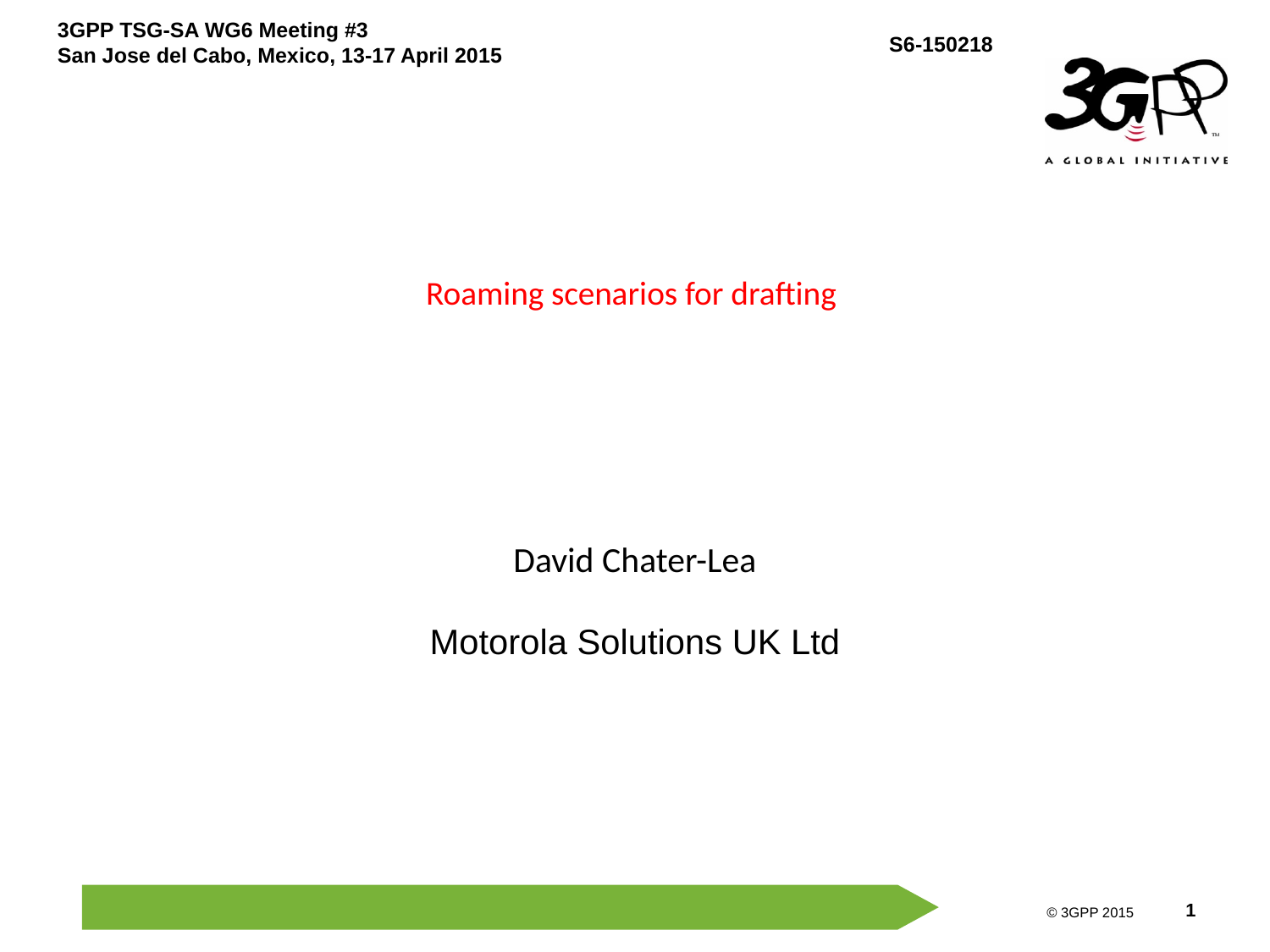

# Roaming scenarios for drafting
David Chater-Lea

Motorola Solutions UK Ltd